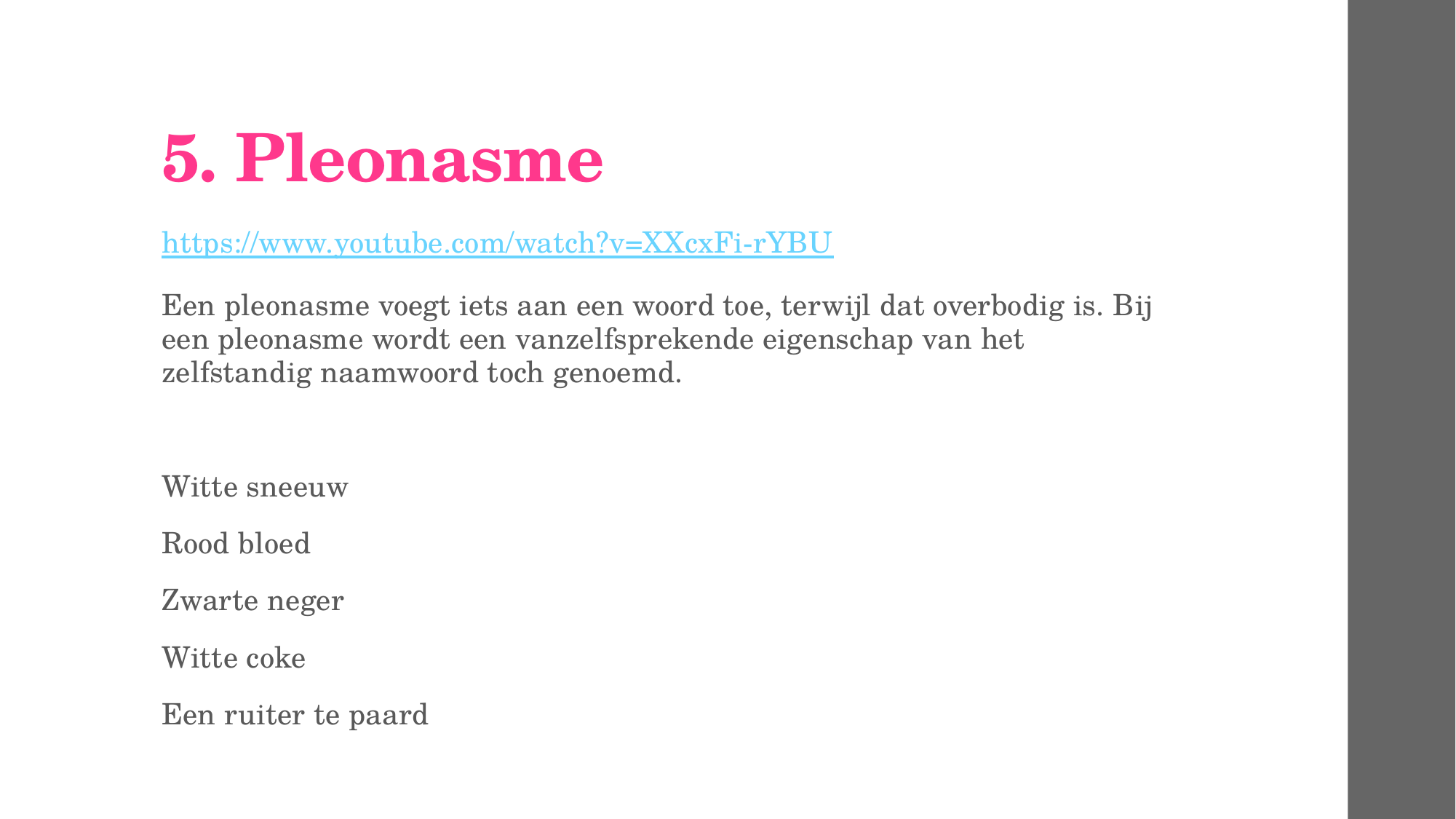

# 5. Pleonasme
https://www.youtube.com/watch?v=XXcxFi-rYBU
Een pleonasme voegt iets aan een woord toe, terwijl dat overbodig is. Bij een pleonasme wordt een vanzelfsprekende eigenschap van het zelfstandig naamwoord toch genoemd.

Witte sneeuw
Rood bloed
Zwarte neger
Witte coke
Een ruiter te paard